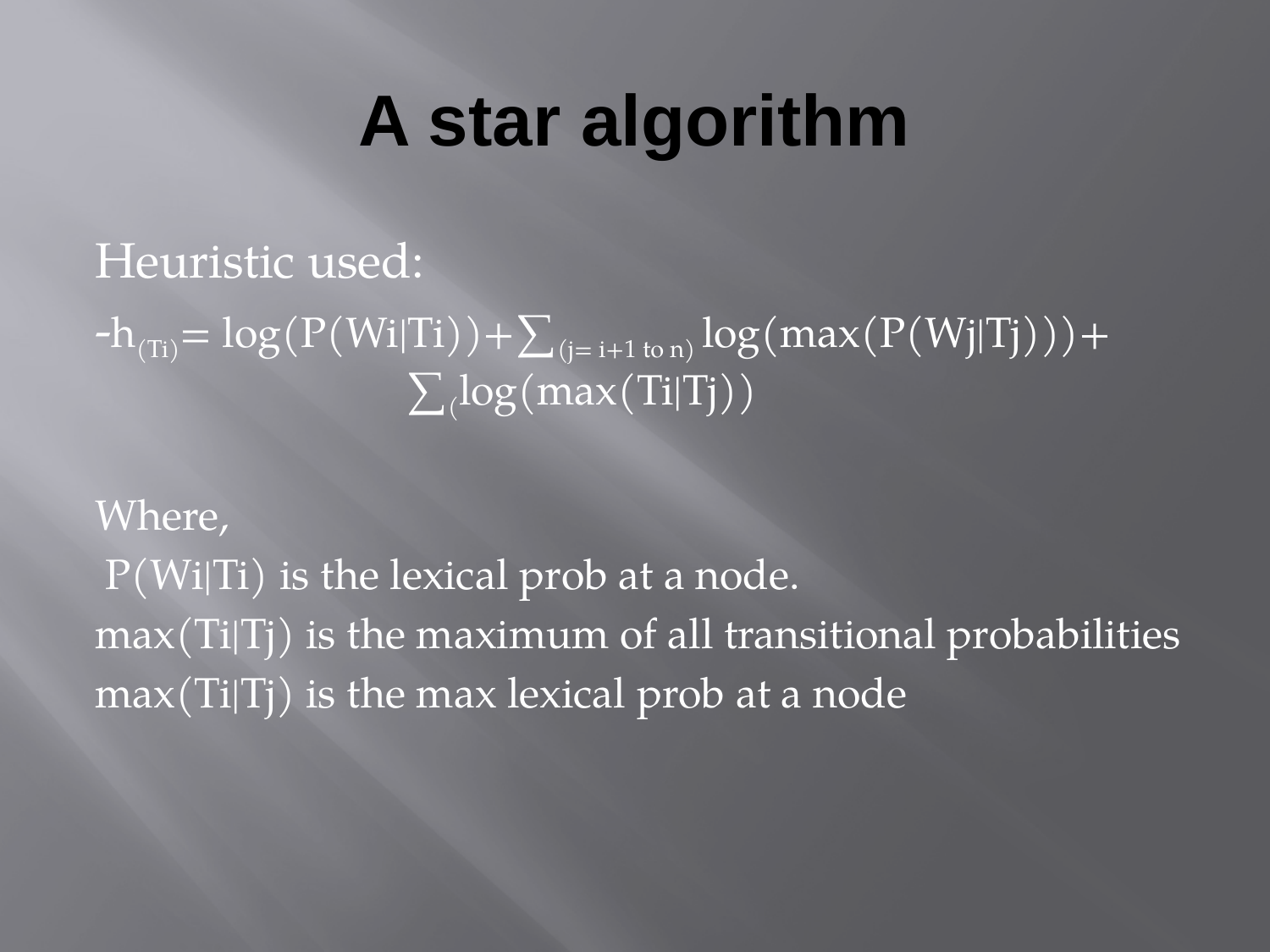

# A star algorithm
Heuristic used:
-h(Ti)= log(P(Wi|Ti))+∑(j= i+1 to n) log(max(P(Wj|Tj)))+                            	∑(log(max(Ti|Tj))

Where,
 P(Wi|Ti) is the lexical prob at a node.
max(Ti|Tj) is the maximum of all transitional probabilities
max(Ti|Tj) is the max lexical prob at a node